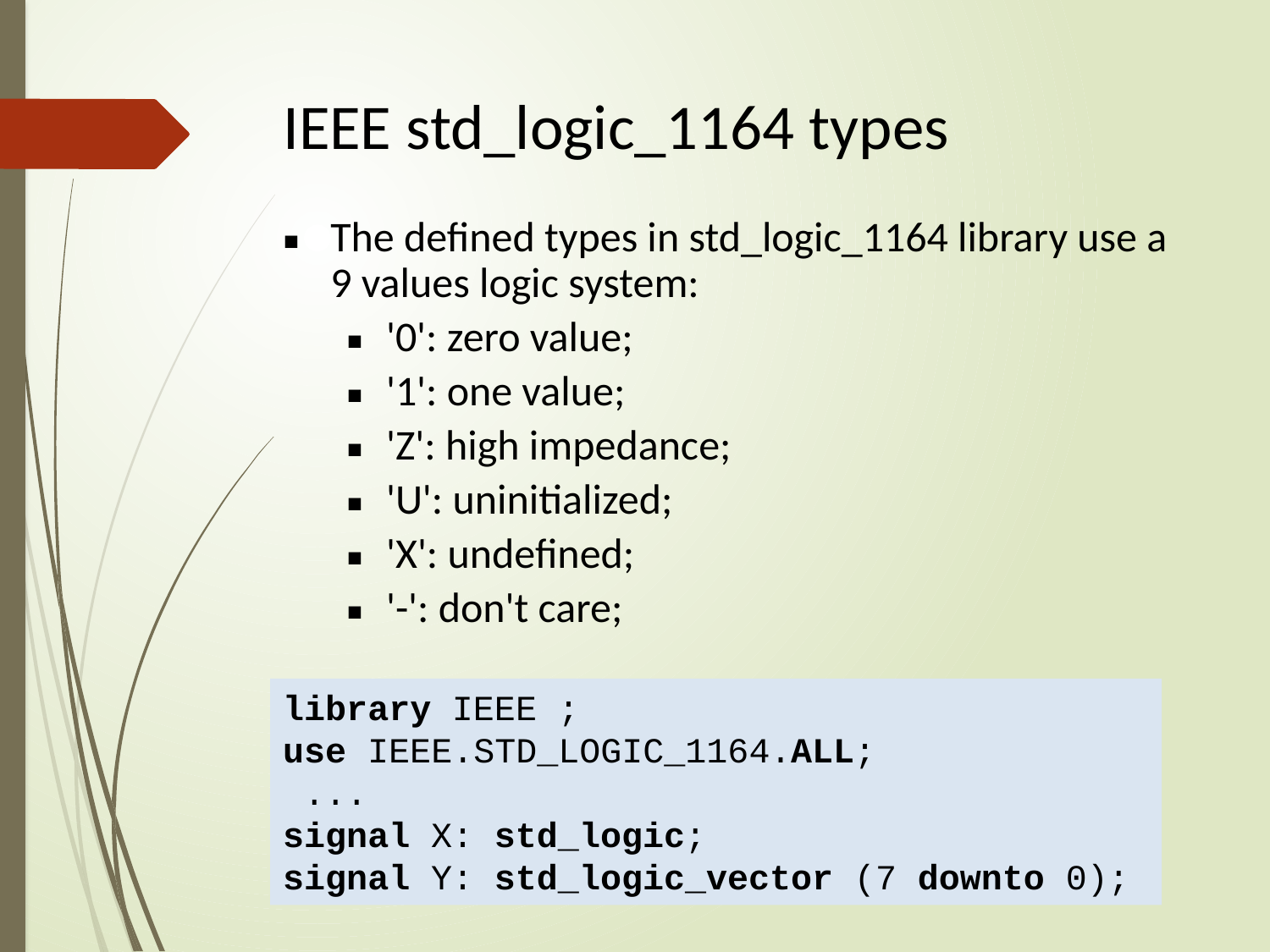

# IEEE std_logic_1164 types
The defined types in std_logic_1164 library use a 9 values logic system:
'0': zero value;
'1': one value;
'Z': high impedance;
'U': uninitialized;
'X': undefined;
'-': don't care;
library IEEE ;
use IEEE.STD_LOGIC_1164.ALL;
 ...
signal X: std_logic;
signal Y: std_logic_vector (7 downto 0);